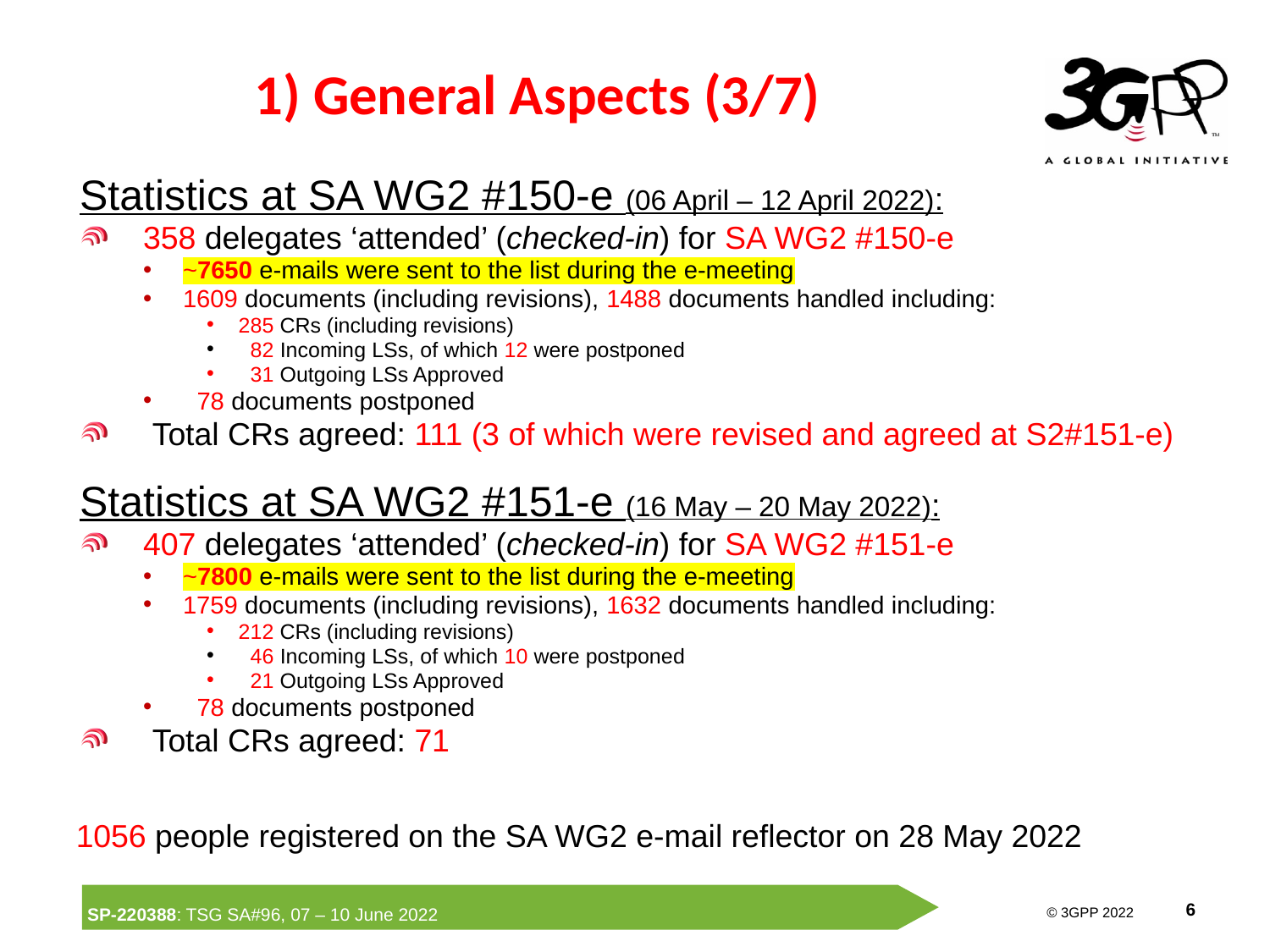

# 1) General Aspects (3/7)
Statistics at SA WG2 #150-e (06 April – 12 April 2022):
358 delegates ‘attended’ (checked-in) for SA WG2 #150-e
~7650 e-mails were sent to the list during the e-meeting
1609 documents (including revisions), 1488 documents handled including:
285 CRs (including revisions)
  82 Incoming LSs, of which 12 were postponed
  31 Outgoing LSs Approved
  78 documents postponed
 Total CRs agreed: 111 (3 of which were revised and agreed at S2#151-e)

Statistics at SA WG2 #151-e (16 May – 20 May 2022):
407 delegates ‘attended’ (checked-in) for SA WG2 #151-e
~7800 e-mails were sent to the list during the e-meeting
1759 documents (including revisions), 1632 documents handled including:
212 CRs (including revisions)
  46 Incoming LSs, of which 10 were postponed
  21 Outgoing LSs Approved
  78 documents postponed
 Total CRs agreed: 71

1056 people registered on the SA WG2 e-mail reflector on 28 May 2022